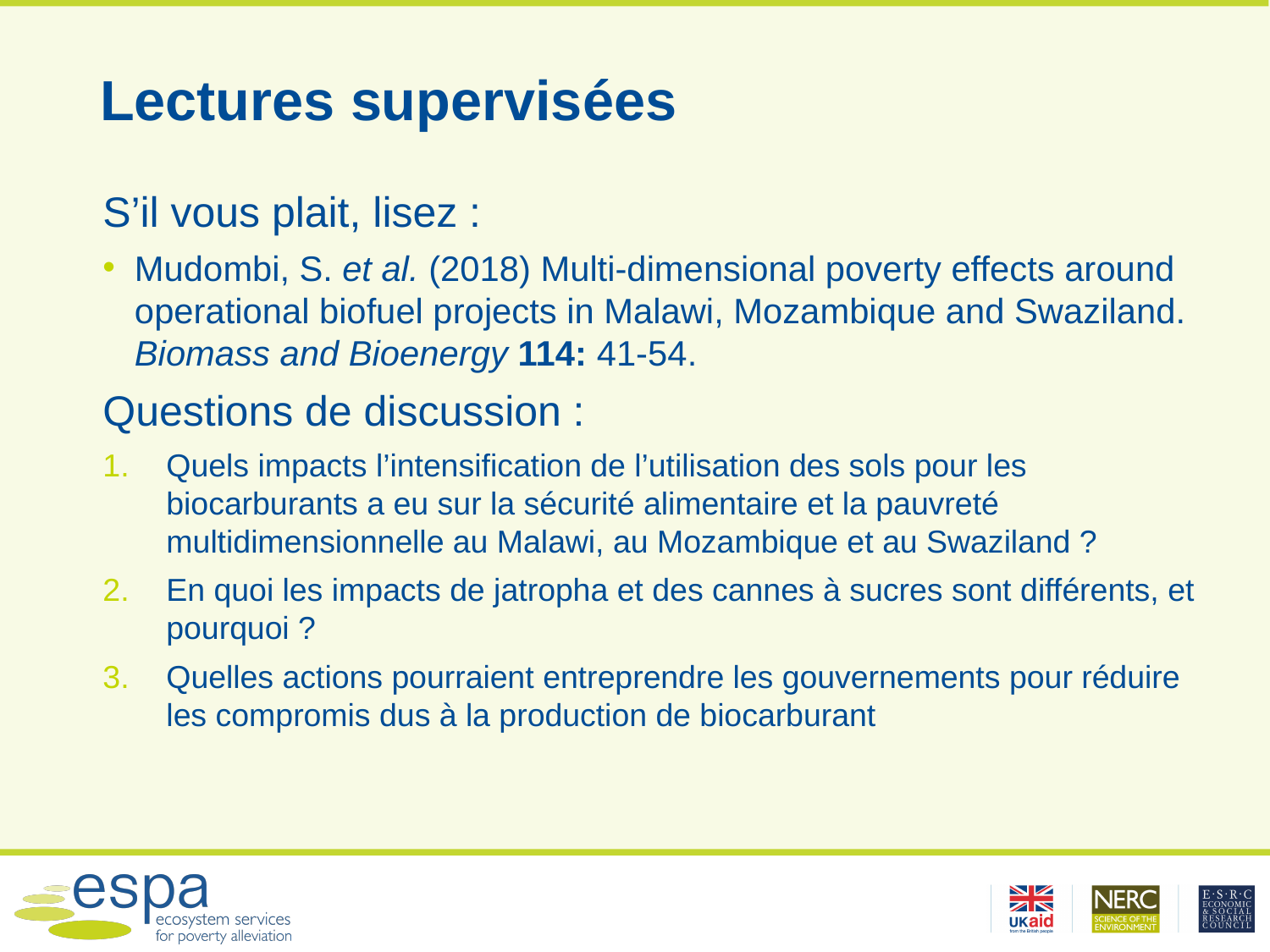

# Lectures supervisées
S’il vous plait, lisez :
Mudombi, S. et al. (2018) Multi-dimensional poverty effects around operational biofuel projects in Malawi, Mozambique and Swaziland. Biomass and Bioenergy 114: 41-54.
Questions de discussion :
Quels impacts l’intensification de l’utilisation des sols pour les biocarburants a eu sur la sécurité alimentaire et la pauvreté multidimensionnelle au Malawi, au Mozambique et au Swaziland ?
En quoi les impacts de jatropha et des cannes à sucres sont différents, et pourquoi ?
Quelles actions pourraient entreprendre les gouvernements pour réduire les compromis dus à la production de biocarburant